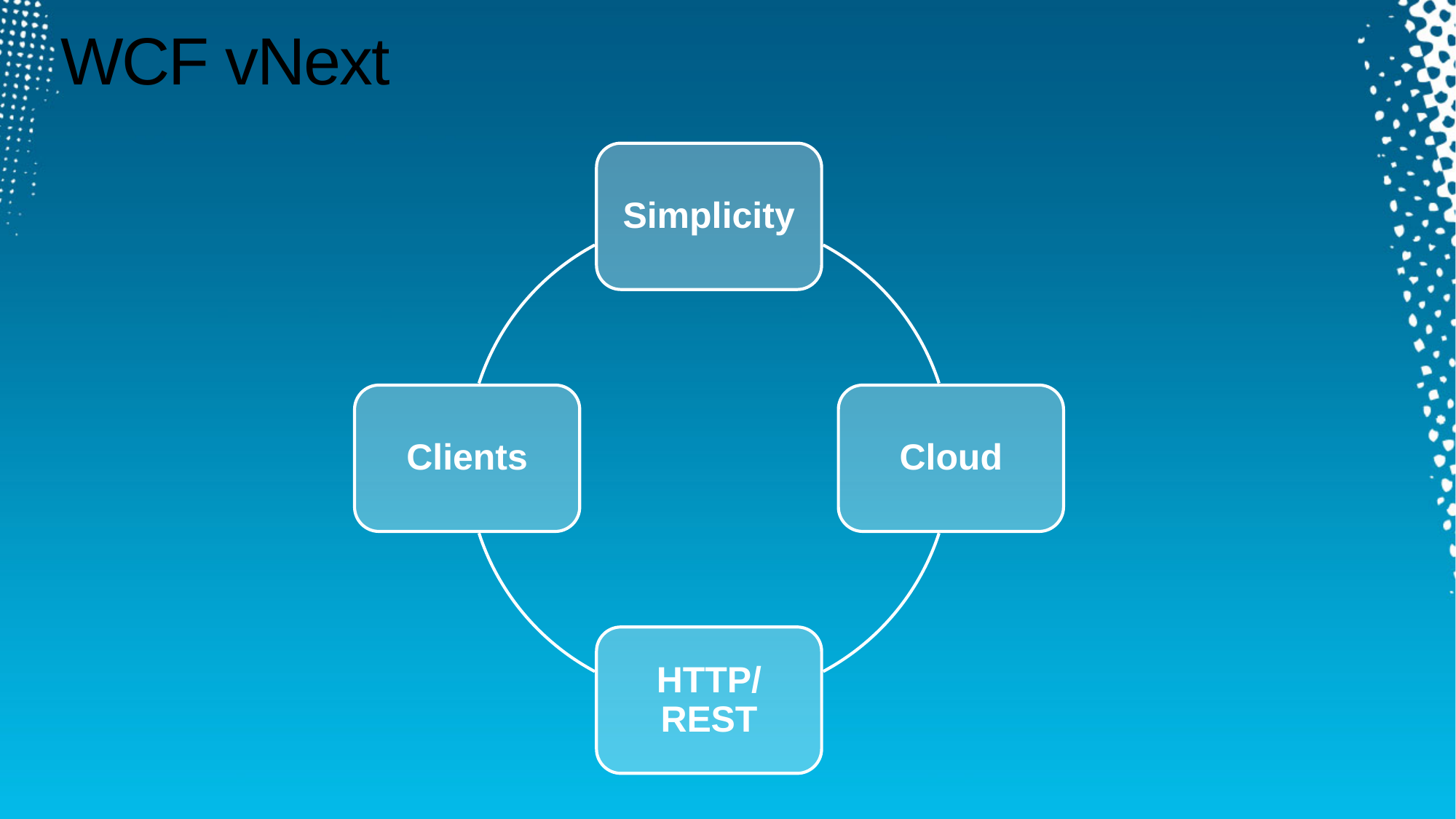

# WCF vNext
Simplicity

Clients
Cloud
HTTP/REST